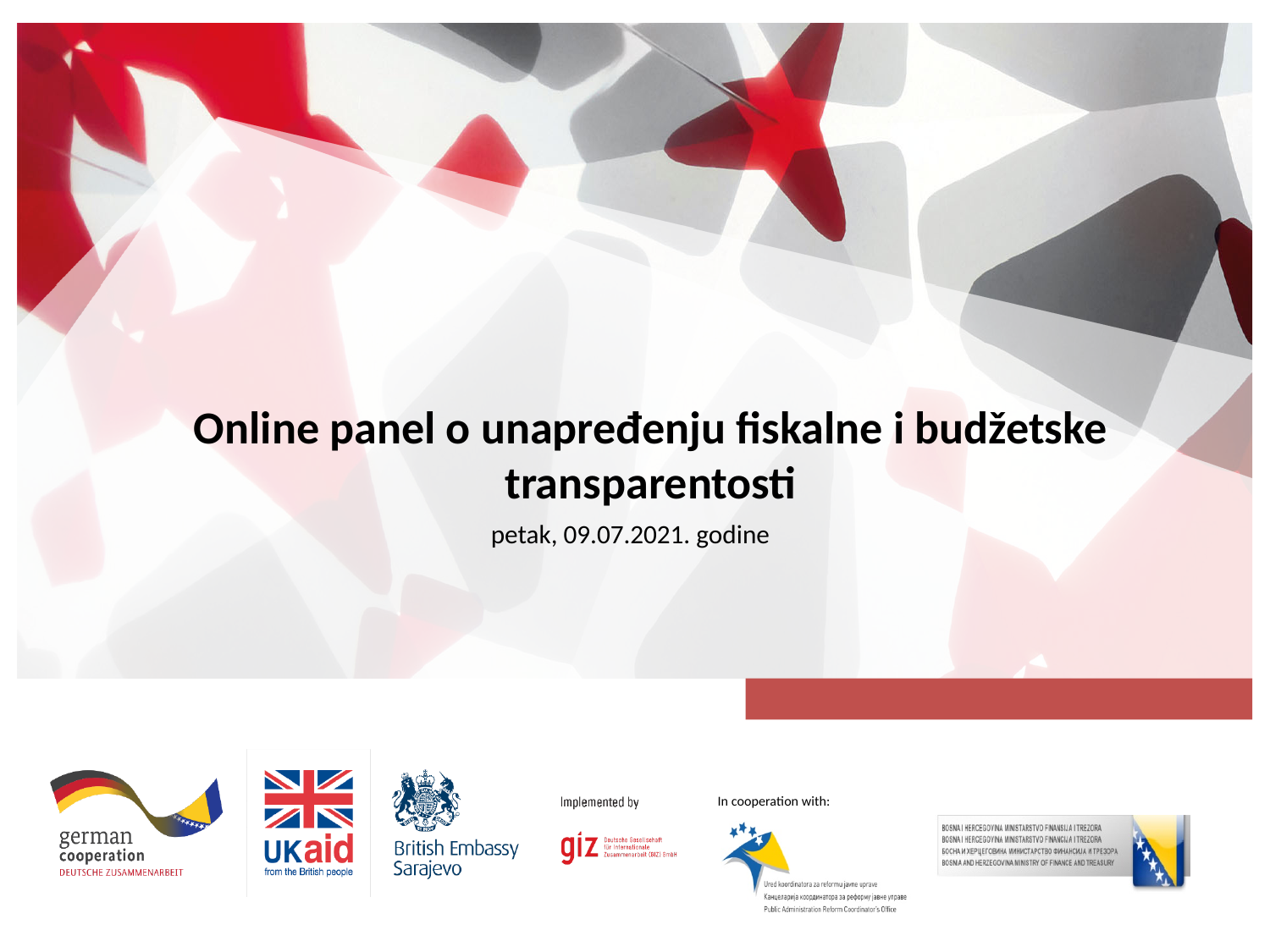

# Online panel o unapređenju fiskalne i budžetske transparentosti
			petak, 09.07.2021. godine